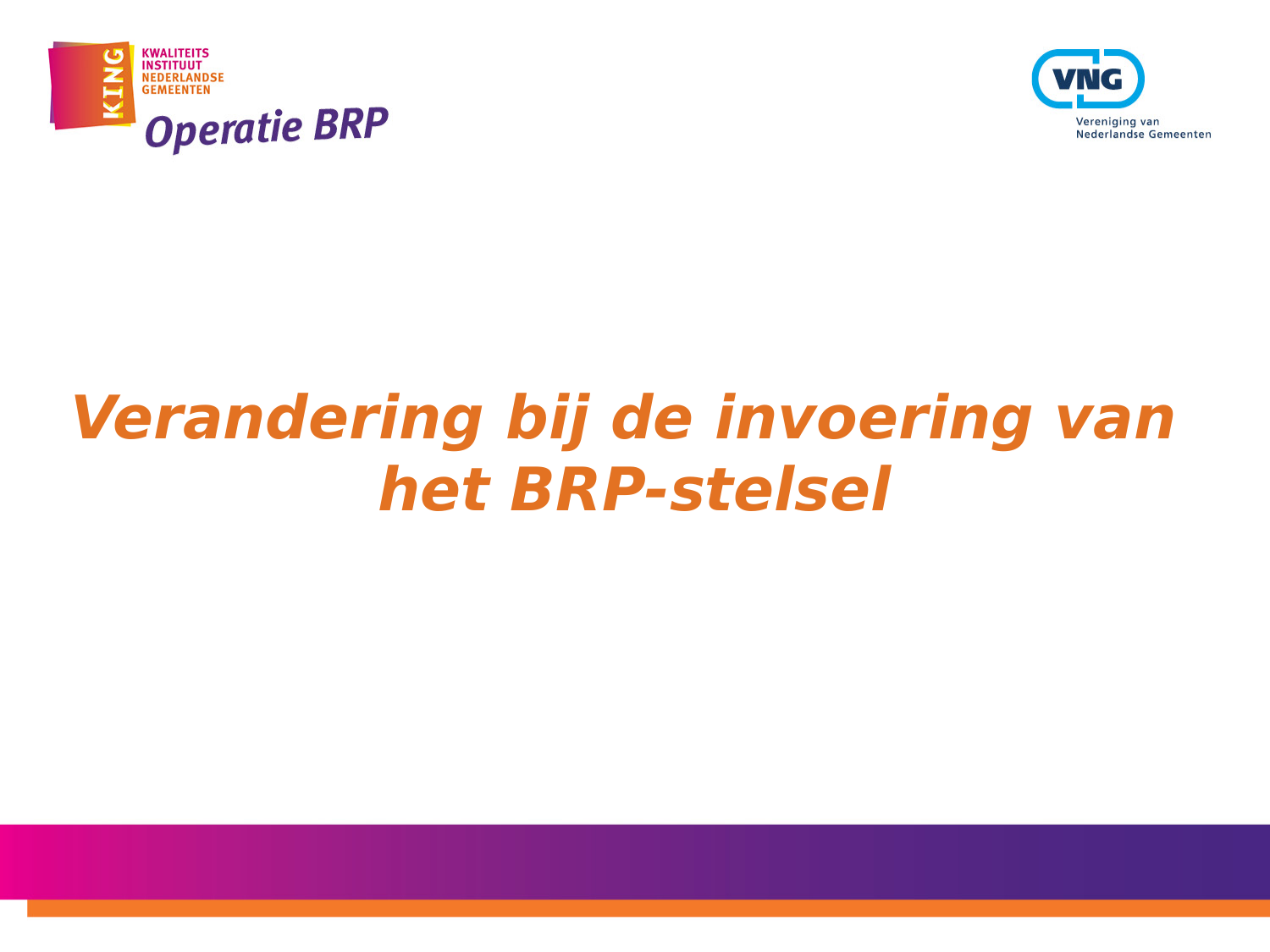

# Verandering bij de invoering van het BRP-stelsel